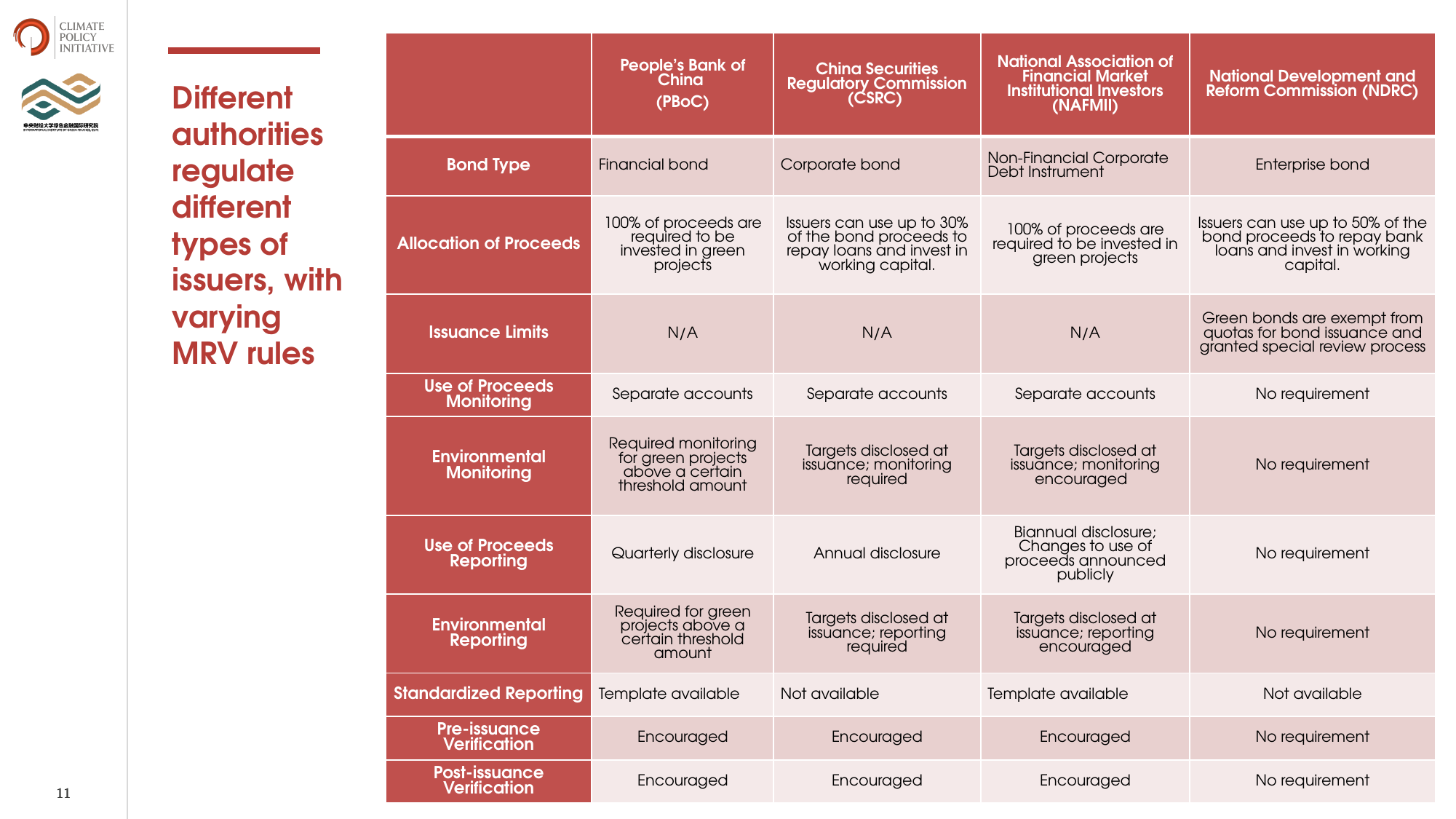

|  | People’s Bank of China (PBoC) | China Securities Regulatory Commission (CSRC) | National Association of Financial Market Institutional Investors (NAFMII) | National Development and Reform Commission (NDRC) |
| --- | --- | --- | --- | --- |
| Bond Type | Financial bond | Corporate bond | Non-Financial Corporate Debt Instrument | Enterprise bond |
| Allocation of Proceeds | 100% of proceeds are required to be invested in green projects | Issuers can use up to 30% of the bond proceeds to repay loans and invest in working capital. | 100% of proceeds are required to be invested in green projects | Issuers can use up to 50% of the bond proceeds to repay bank loans and invest in working capital. |
| Issuance Limits | N/A | N/A | N/A | Green bonds are exempt from quotas for bond issuance and granted special review process |
| Use of Proceeds Monitoring | Separate accounts | Separate accounts | Separate accounts | No requirement |
| Environmental Monitoring | Required monitoring for green projects above a certain threshold amount | Targets disclosed at issuance; monitoring required | Targets disclosed at issuance; monitoring encouraged | No requirement |
| Use of Proceeds Reporting | Quarterly disclosure | Annual disclosure | Biannual disclosure; Changes to use of proceeds announced publicly | No requirement |
| Environmental Reporting | Required for green projects above a certain threshold amount | Targets disclosed at issuance; reporting required | Targets disclosed at issuance; reporting encouraged | No requirement |
| Standardized Reporting | Template available | Not available | Template available | Not available |
| Pre-issuance Verification | Encouraged | Encouraged | Encouraged | No requirement |
| Post-issuance Verification | Encouraged | Encouraged | Encouraged | No requirement |

Different authorities regulate different types of issuers, with varying MRV rules